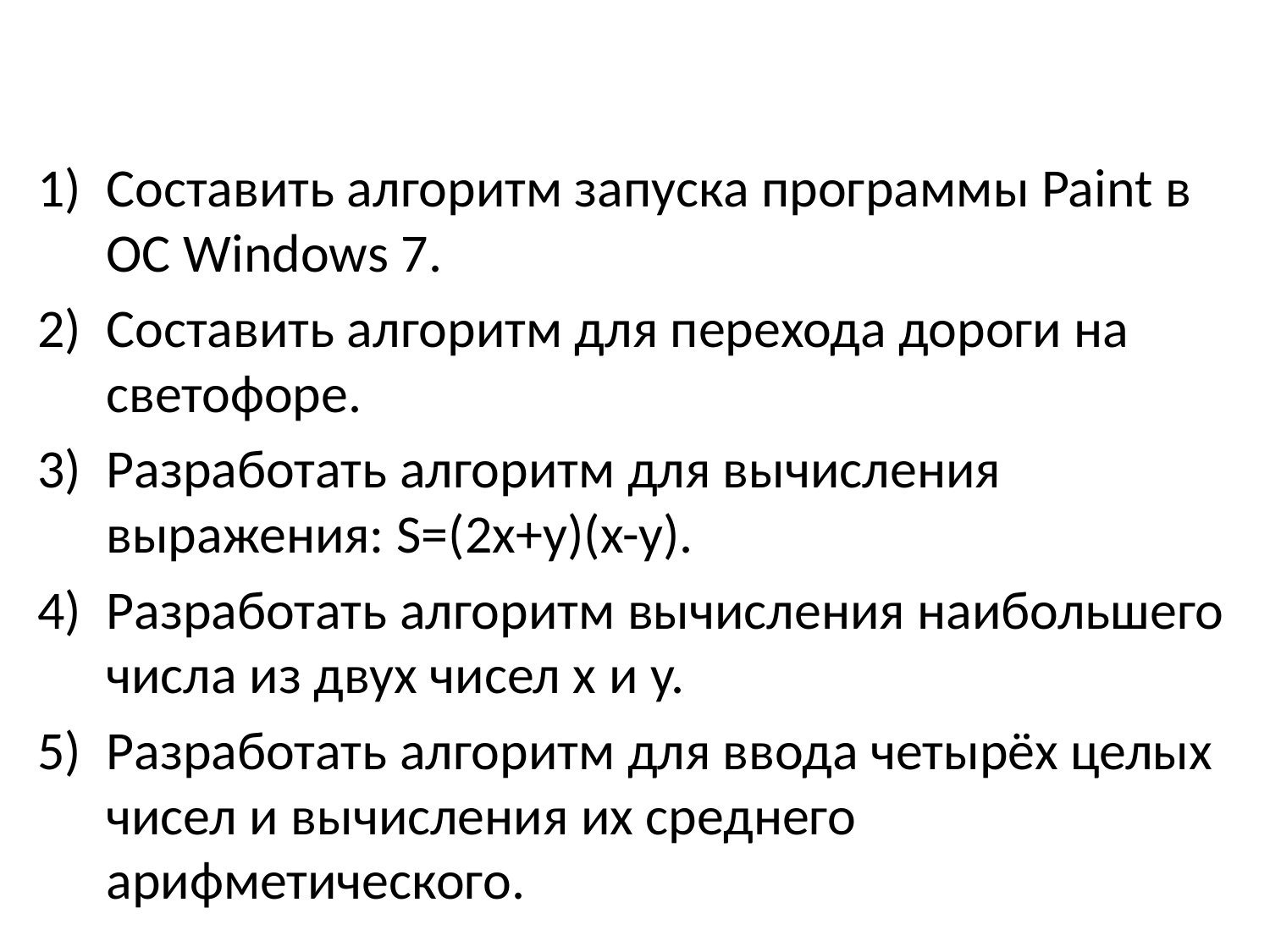

Составить алгоритм запуска программы Paint в ОС Windows 7.
Составить алгоритм для перехода дороги на светофоре.
Разработать алгоритм для вычисления выражения: S=(2x+y)(x-y).
Разработать алгоритм вычисления наибольшего числа из двух чисел x и y.
Разработать алгоритм для ввода четырёх целых чисел и вычисления их среднего арифметического.